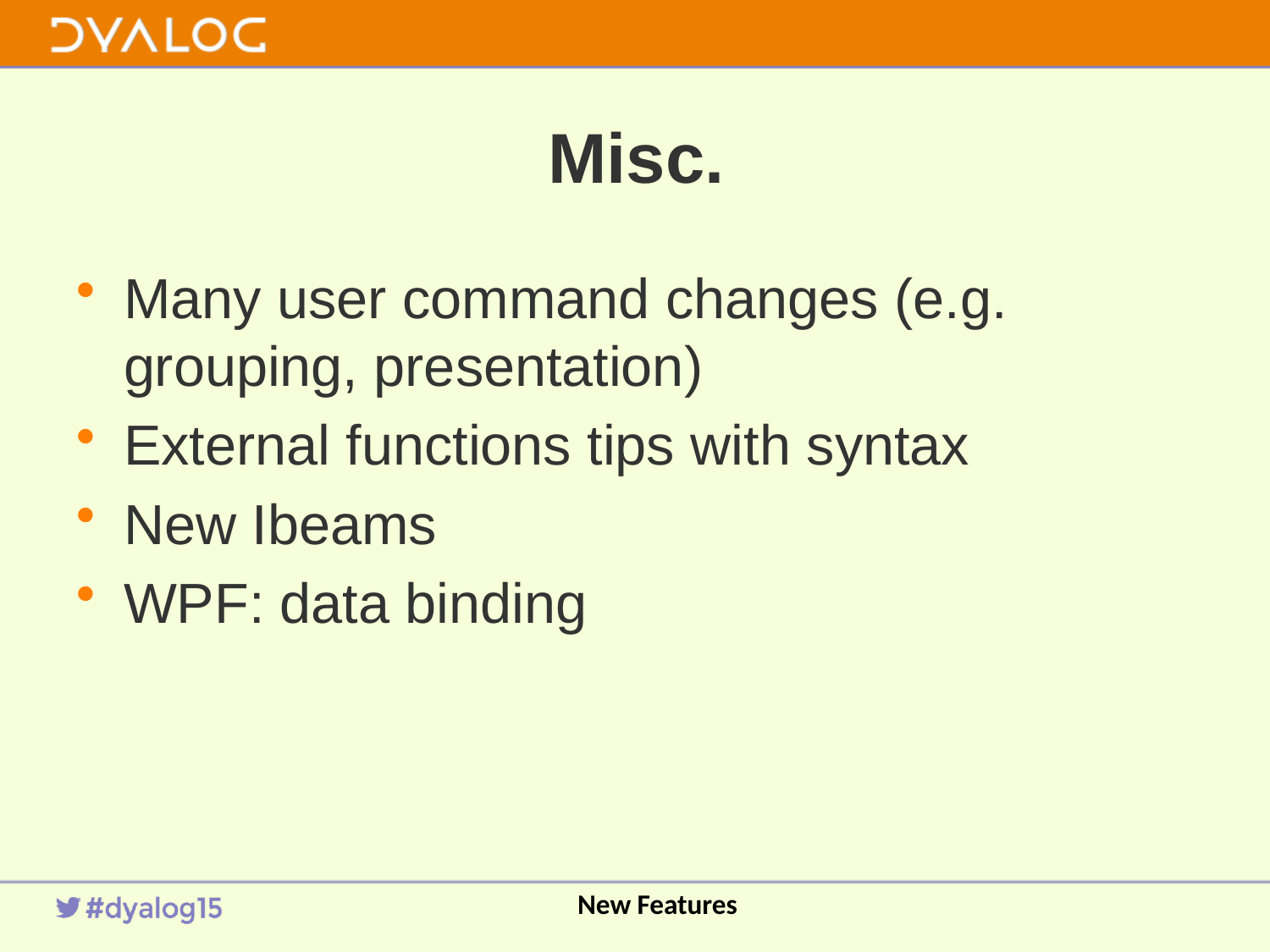

# Misc.
Many user command changes (e.g. grouping, presentation)
External functions tips with syntax
New Ibeams
WPF: data binding
New Features